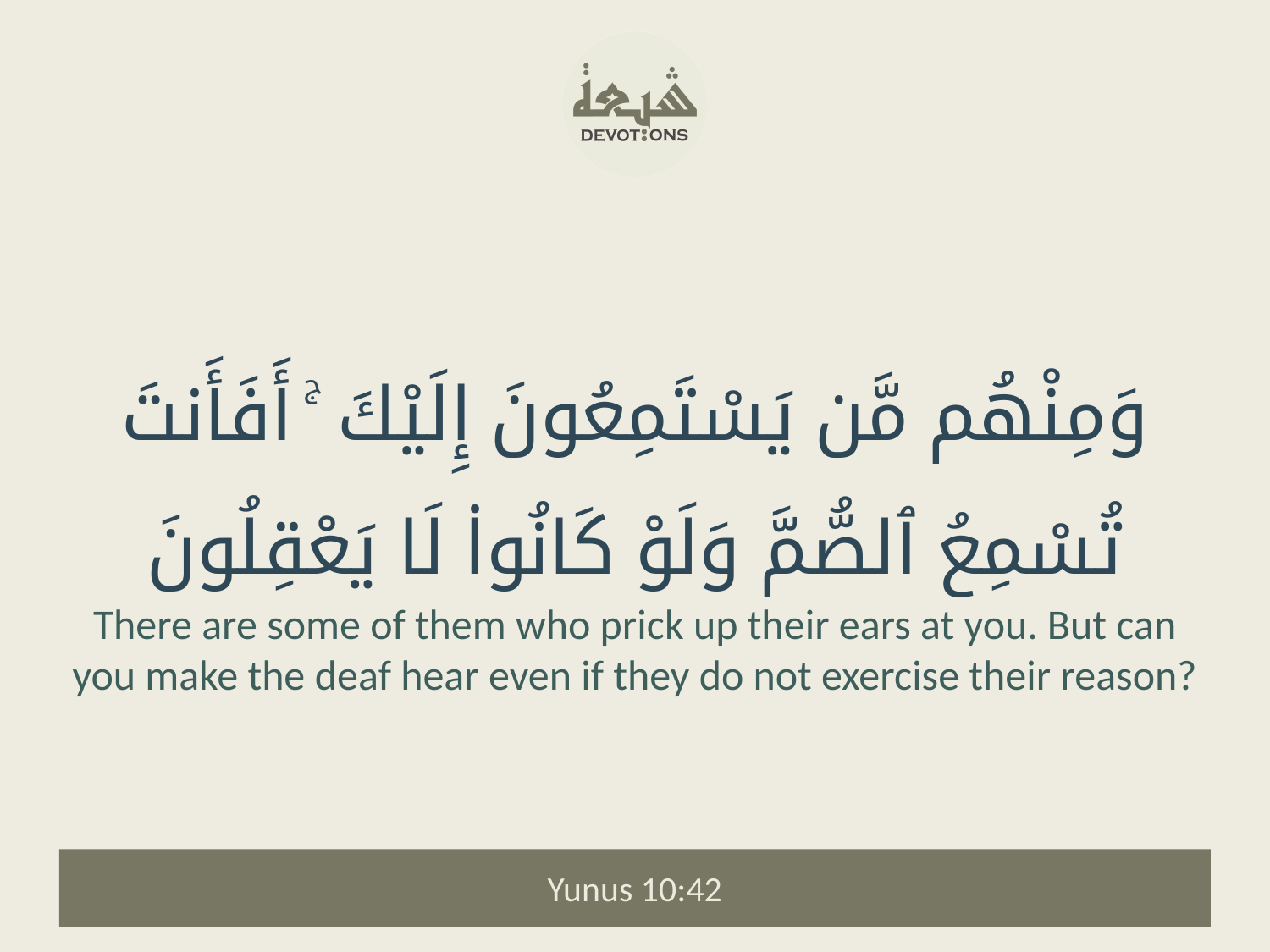

وَمِنْهُم مَّن يَسْتَمِعُونَ إِلَيْكَ ۚ أَفَأَنتَ تُسْمِعُ ٱلصُّمَّ وَلَوْ كَانُوا۟ لَا يَعْقِلُونَ
There are some of them who prick up their ears at you. But can you make the deaf hear even if they do not exercise their reason?
Yunus 10:42